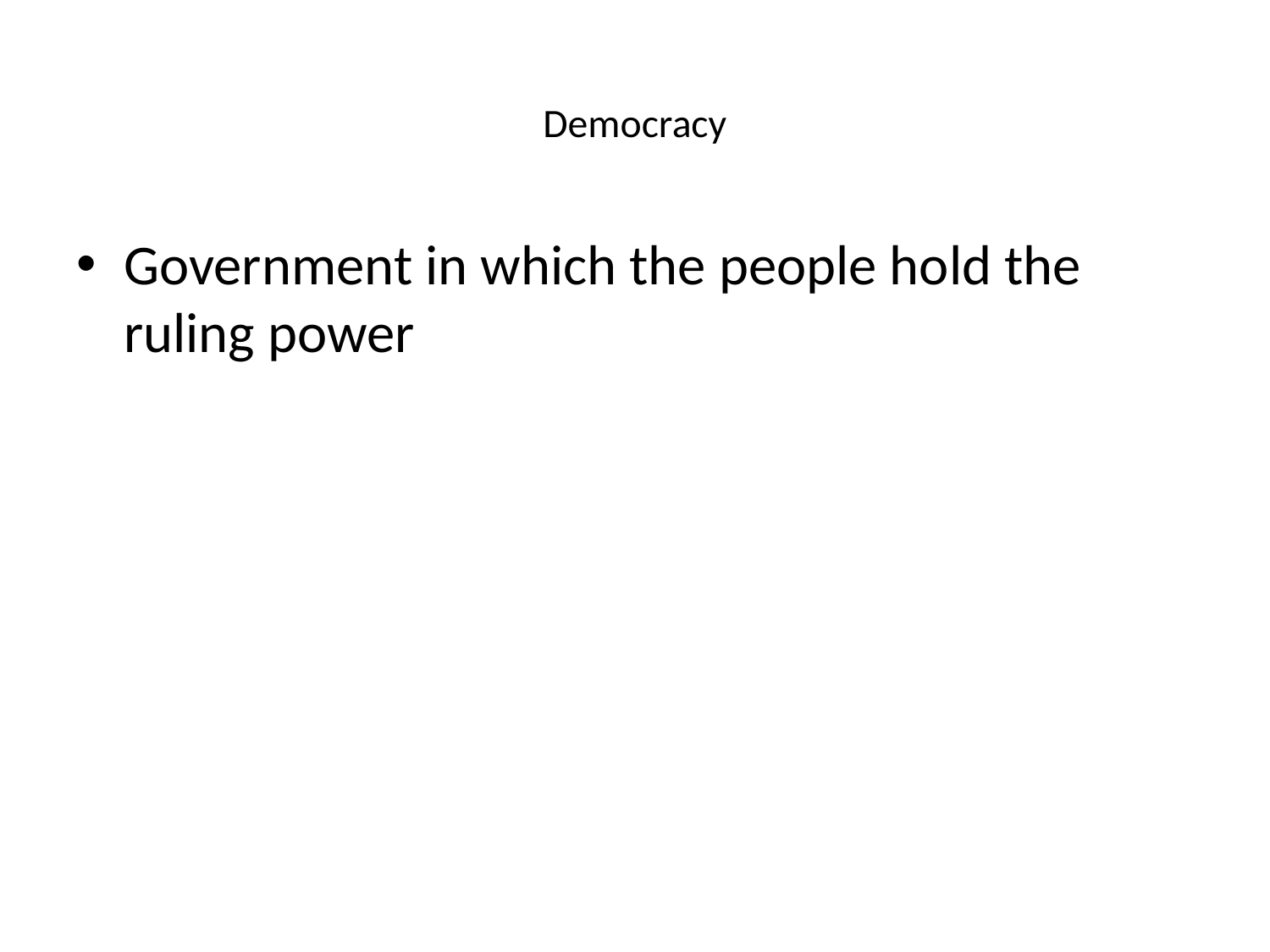

# Democracy
Government in which the people hold the ruling power